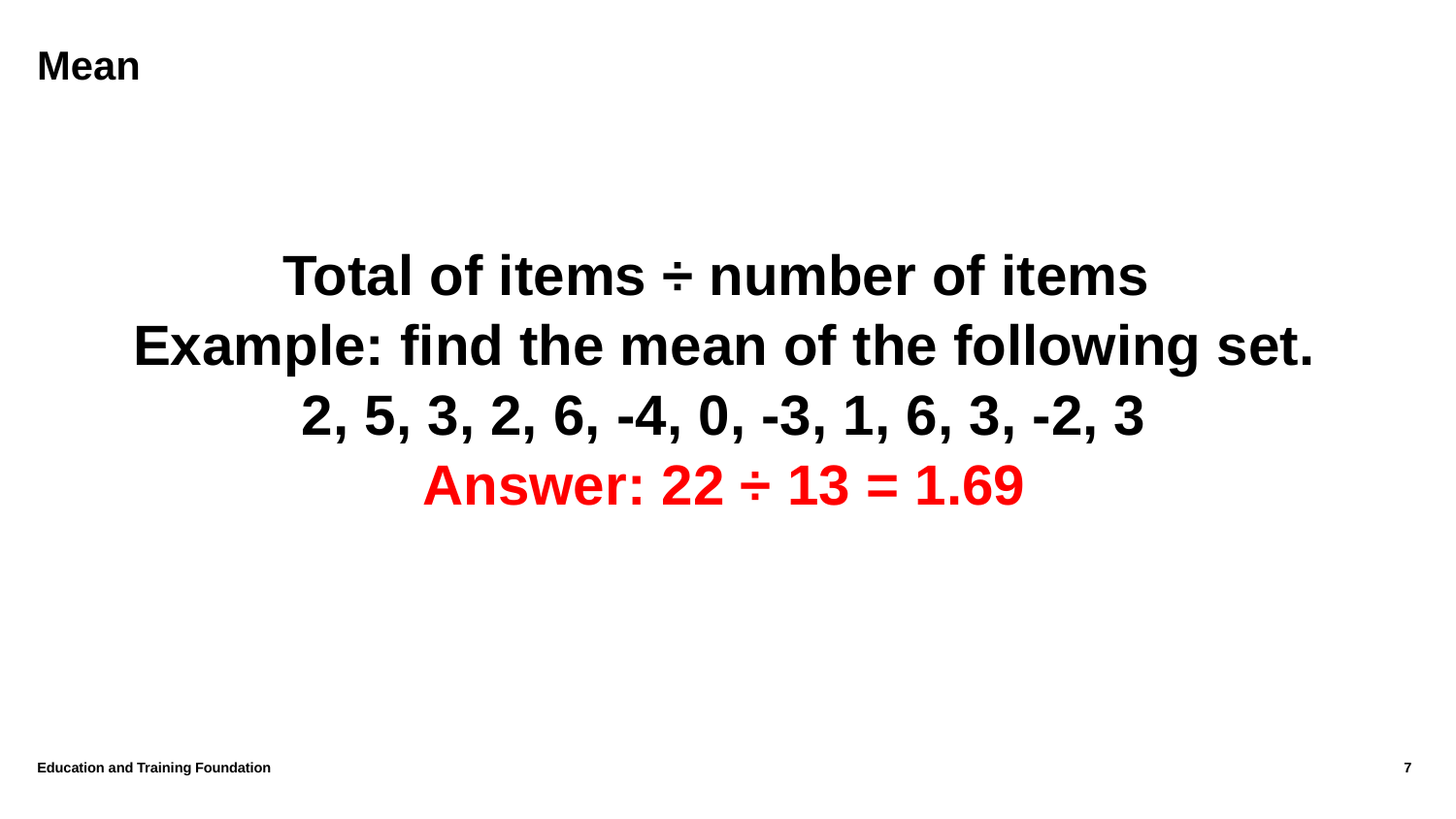

# Mean
Total of items ÷ number of items
Example: find the mean of the following set.
2, 5, 3, 2, 6, -4, 0, -3, 1, 6, 3, -2, 3
Answer: 22 ÷ 13 = 1.69

Education and Training Foundation
7